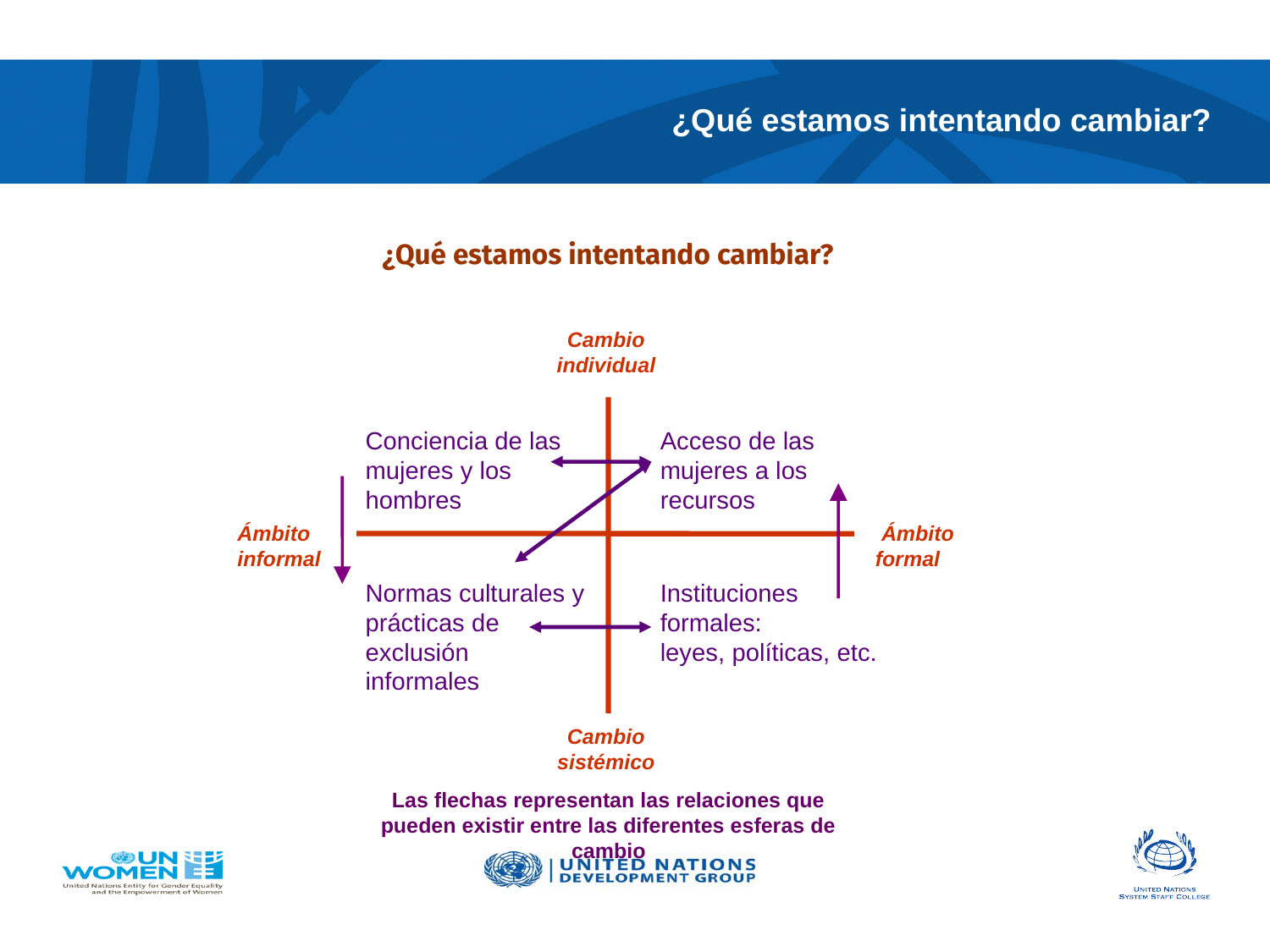

# ¿Qué estamos intentando cambiar?

¿Qué estamos intentando cambiar?

Cambio individual

Conciencia de las mujeres y los hombres
Acceso de las mujeres a los recursos

Ámbito informal
 Ámbito formal

Normas culturales y prácticas de exclusión informales
Instituciones formales:
leyes, políticas, etc.

Cambio sistémico
Las flechas representan las relaciones que pueden existir entre las diferentes esferas de cambio